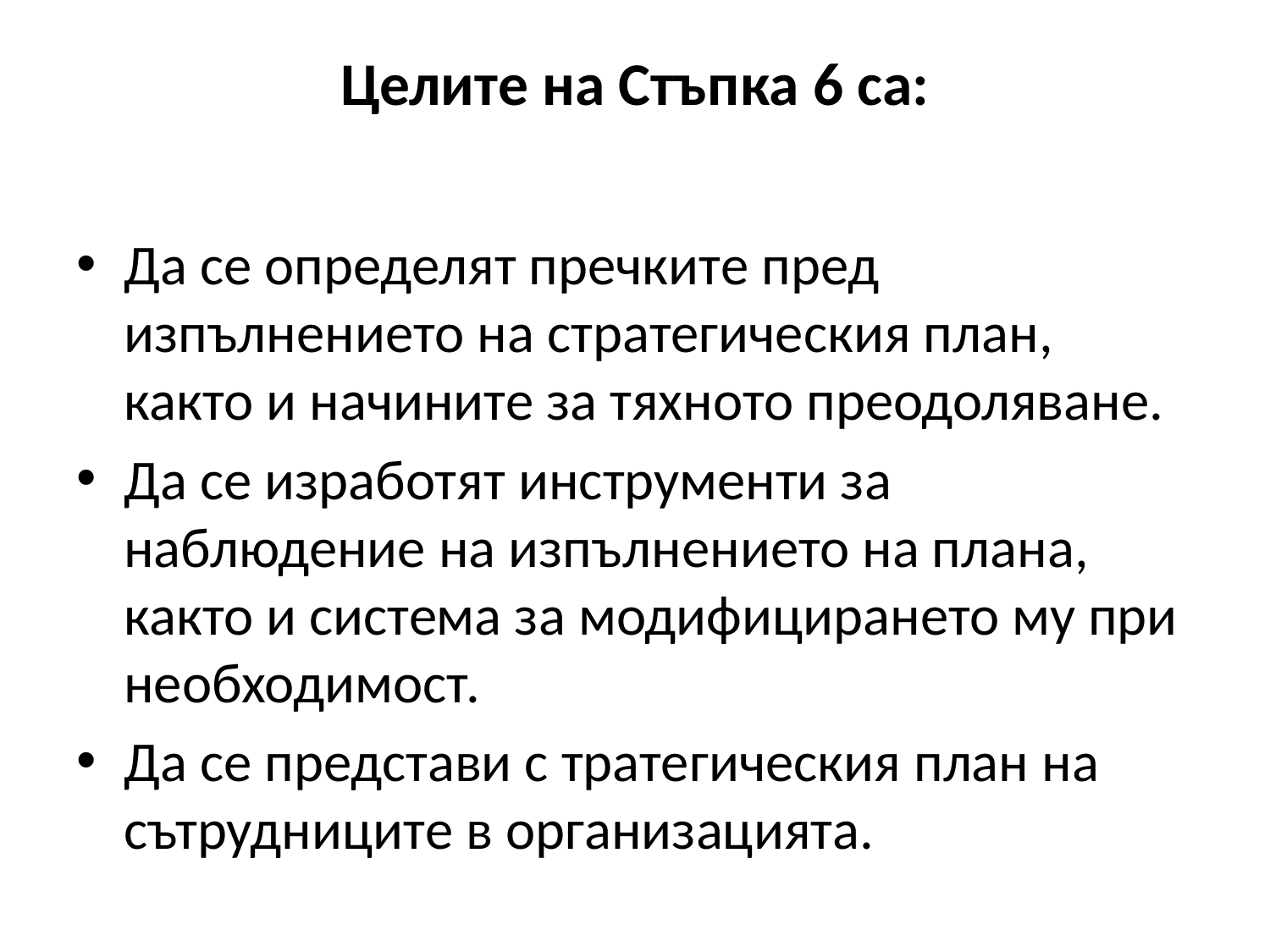

# Целите на Стъпка 6 са:
Да се определят пречките пред изпълнението на стратегическия план, както и начините за тяхното преодоляване.
Да се изработят инструменти за наблюдение на изпълнението на плана, както и система за модифицирането му при необходимост.
Да се представи с тратегическия план на сътрудниците в организацията.